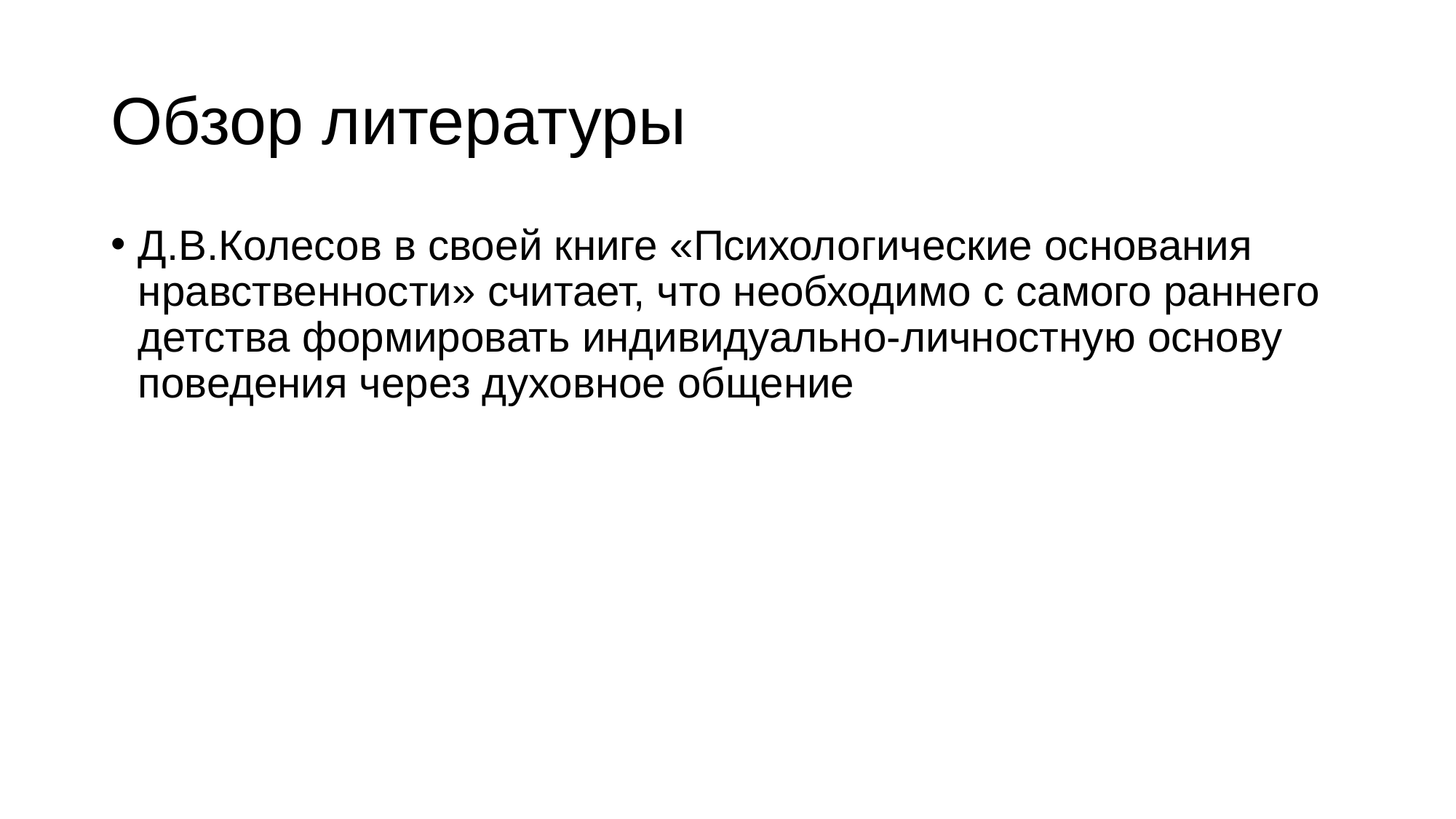

# Обзор литературы
Д.В.Колесов в своей книге «Психологические основания нравственности» считает, что необходимо с самого раннего детства формировать индивидуально-личностную основу поведения через духовное общение